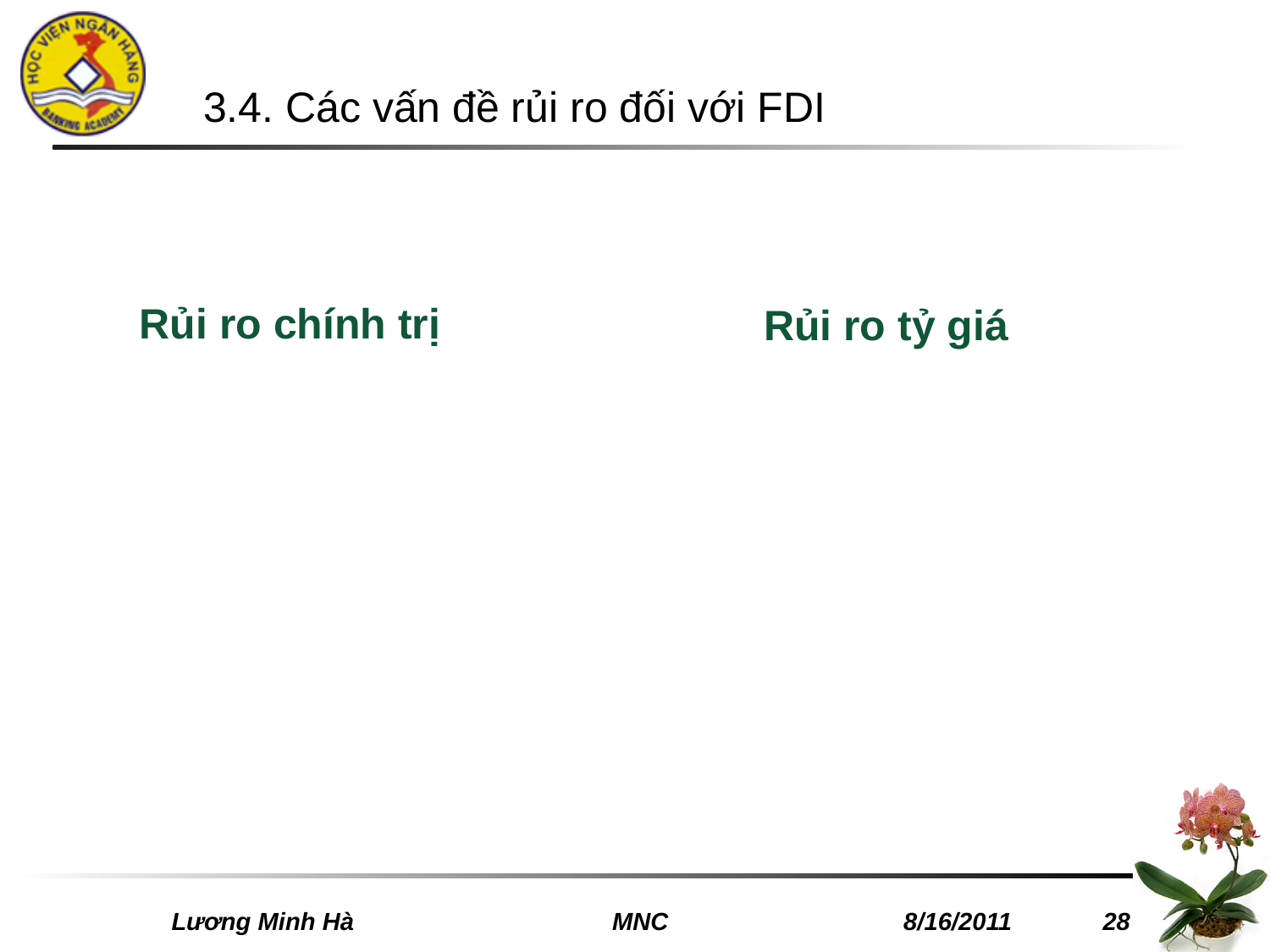

# 3.4. Các vấn đề rủi ro đối với FDI
Rủi ro chính trị
Rủi ro tỷ giá
 Lương Minh Hà